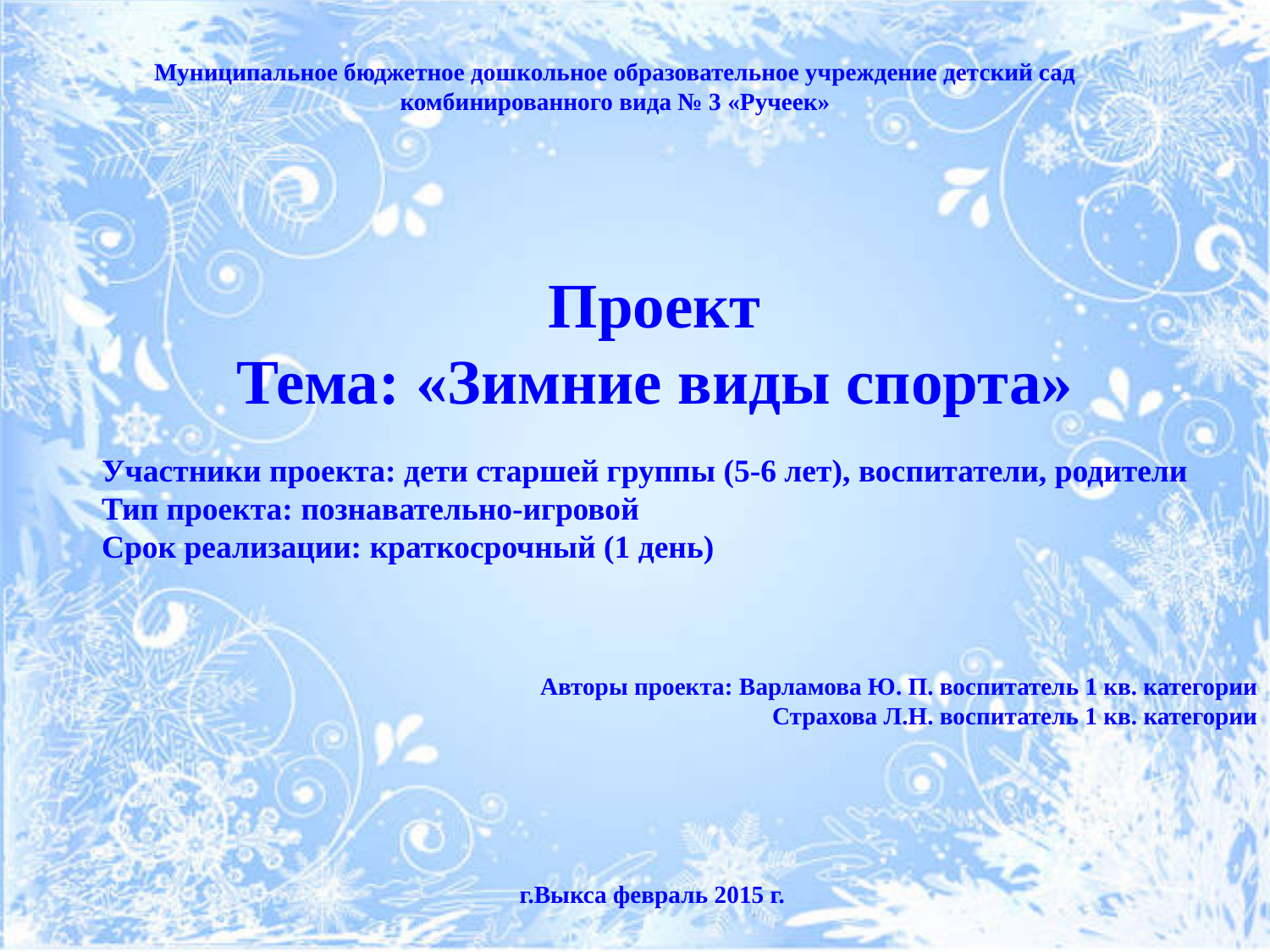

# Муниципальное бюджетное дошкольное образовательное учреждение детский сад комбинированного вида № 3 «Ручеек»
Проект
Тема: «Зимние виды спорта»
Участники проекта: дети старшей группы (5-6 лет), воспитатели, родители
Тип проекта: познавательно-игровой
Срок реализации: краткосрочный (1 день)
Авторы проекта: Варламова Ю. П. воспитатель 1 кв. категории
Страхова Л.Н. воспитатель 1 кв. категории
г.Выкса февраль 2015 г.